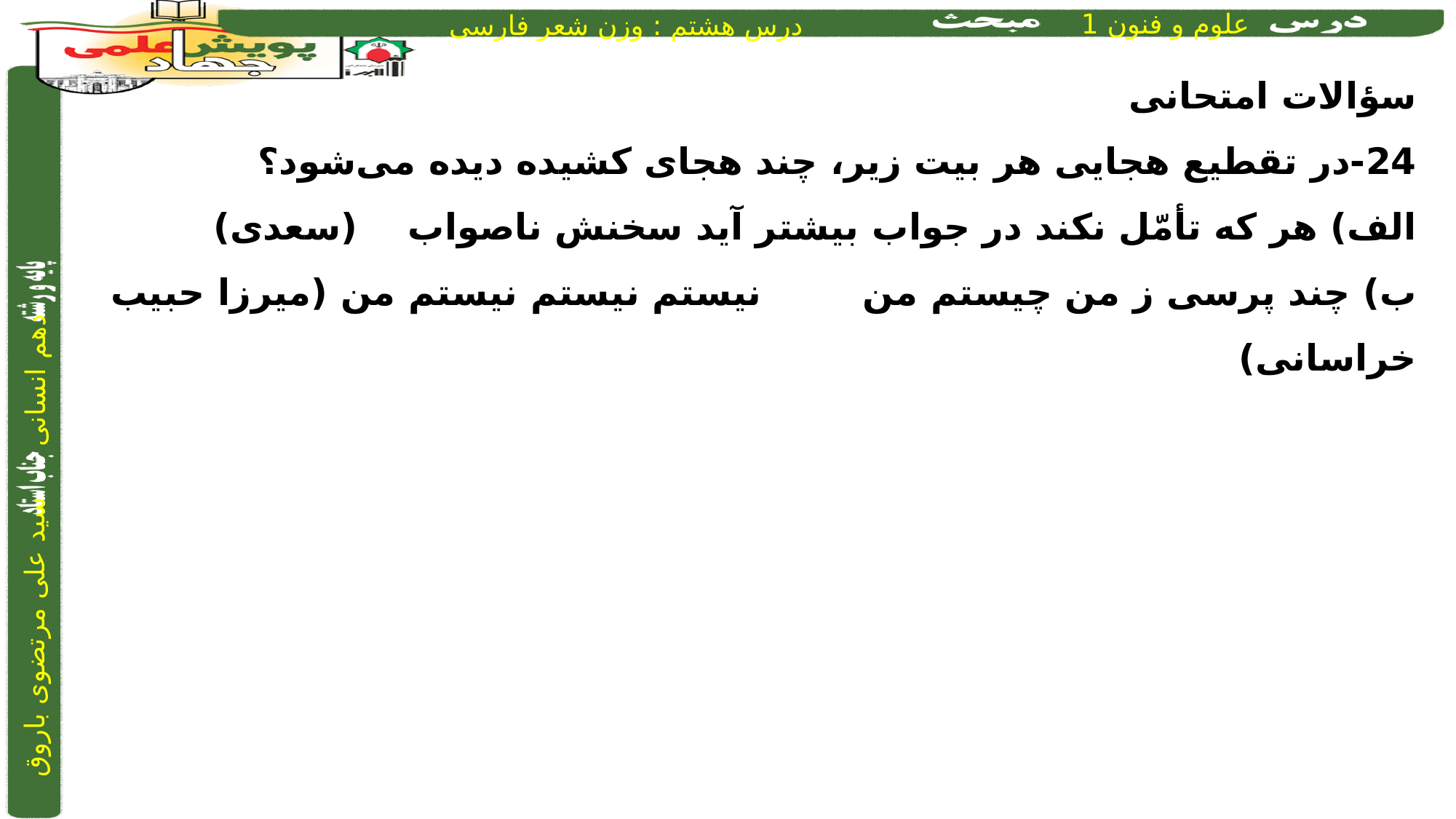

سؤالات امتحانی
24-در تقطیع هجایی هر بیت زیر، چند هجای کشیده دیده می‌شود؟
الف) هر که تأمّل نکند در جواب	 	بیشتر آید سخنش ناصواب    (سعدی)
ب) چند پرسی ز من چیستم من	 	نیستم نیستم نیستم من (میرزا حبیب خراسانی)